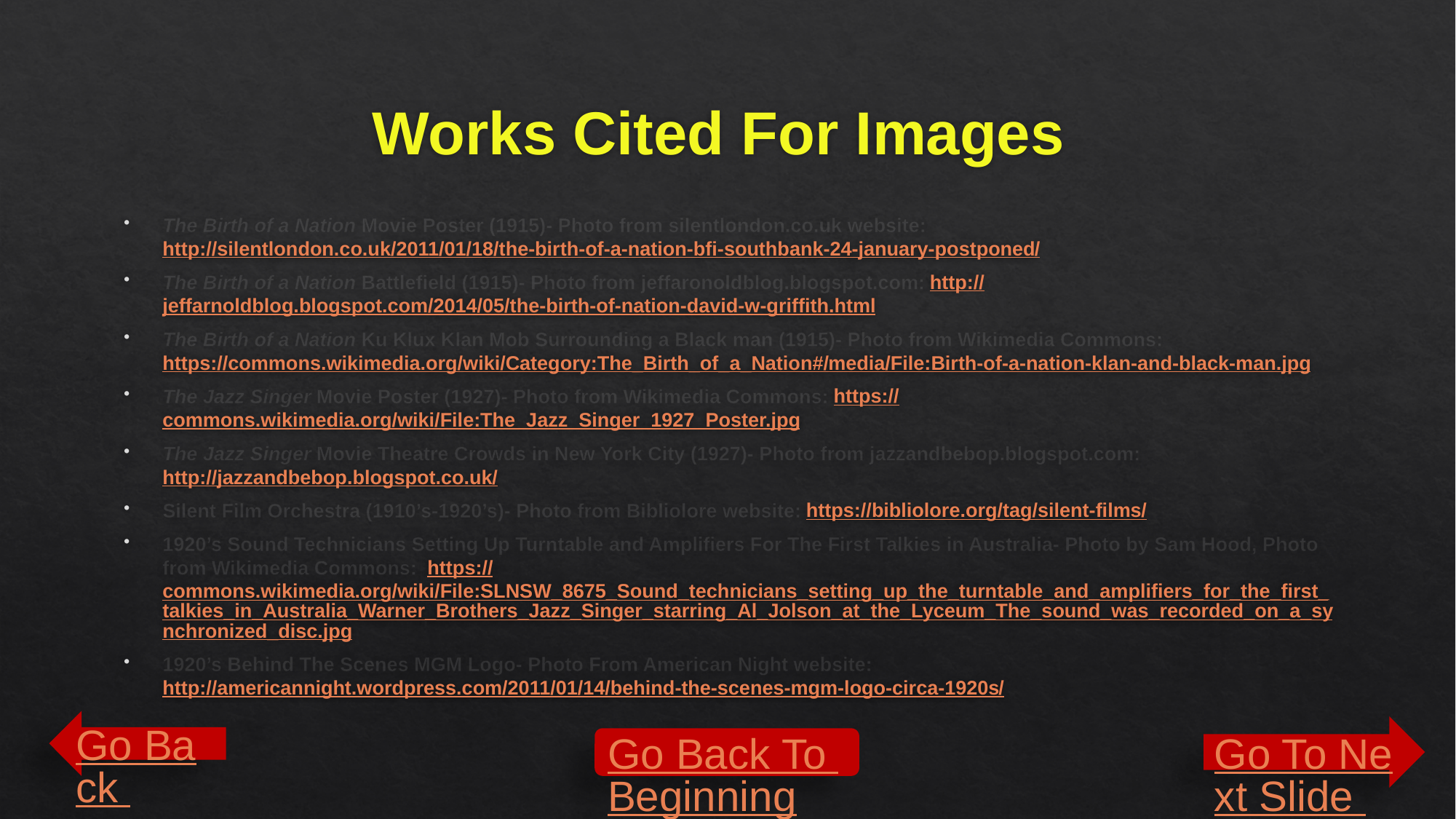

# Works Cited For Images
The Birth of a Nation Movie Poster (1915)- Photo from silentlondon.co.uk website: http://silentlondon.co.uk/2011/01/18/the-birth-of-a-nation-bfi-southbank-24-january-postponed/
The Birth of a Nation Battlefield (1915)- Photo from jeffaronoldblog.blogspot.com: http://jeffarnoldblog.blogspot.com/2014/05/the-birth-of-nation-david-w-griffith.html
The Birth of a Nation Ku Klux Klan Mob Surrounding a Black man (1915)- Photo from Wikimedia Commons:  https://commons.wikimedia.org/wiki/Category:The_Birth_of_a_Nation#/media/File:Birth-of-a-nation-klan-and-black-man.jpg
The Jazz Singer Movie Poster (1927)- Photo from Wikimedia Commons: https://commons.wikimedia.org/wiki/File:The_Jazz_Singer_1927_Poster.jpg
The Jazz Singer Movie Theatre Crowds in New York City (1927)- Photo from jazzandbebop.blogspot.com:   http://jazzandbebop.blogspot.co.uk/
Silent Film Orchestra (1910’s-1920’s)- Photo from Bibliolore website: https://bibliolore.org/tag/silent-films/
1920’s Sound Technicians Setting Up Turntable and Amplifiers For The First Talkies in Australia- Photo by Sam Hood, Photo from Wikimedia Commons:  https://commons.wikimedia.org/wiki/File:SLNSW_8675_Sound_technicians_setting_up_the_turntable_and_amplifiers_for_the_first_talkies_in_Australia_Warner_Brothers_Jazz_Singer_starring_Al_Jolson_at_the_Lyceum_The_sound_was_recorded_on_a_synchronized_disc.jpg
1920’s Behind The Scenes MGM Logo- Photo From American Night website:  http://americannight.wordpress.com/2011/01/14/behind-the-scenes-mgm-logo-circa-1920s/

Go Back
Go To Next Slide
Go Back To Beginning